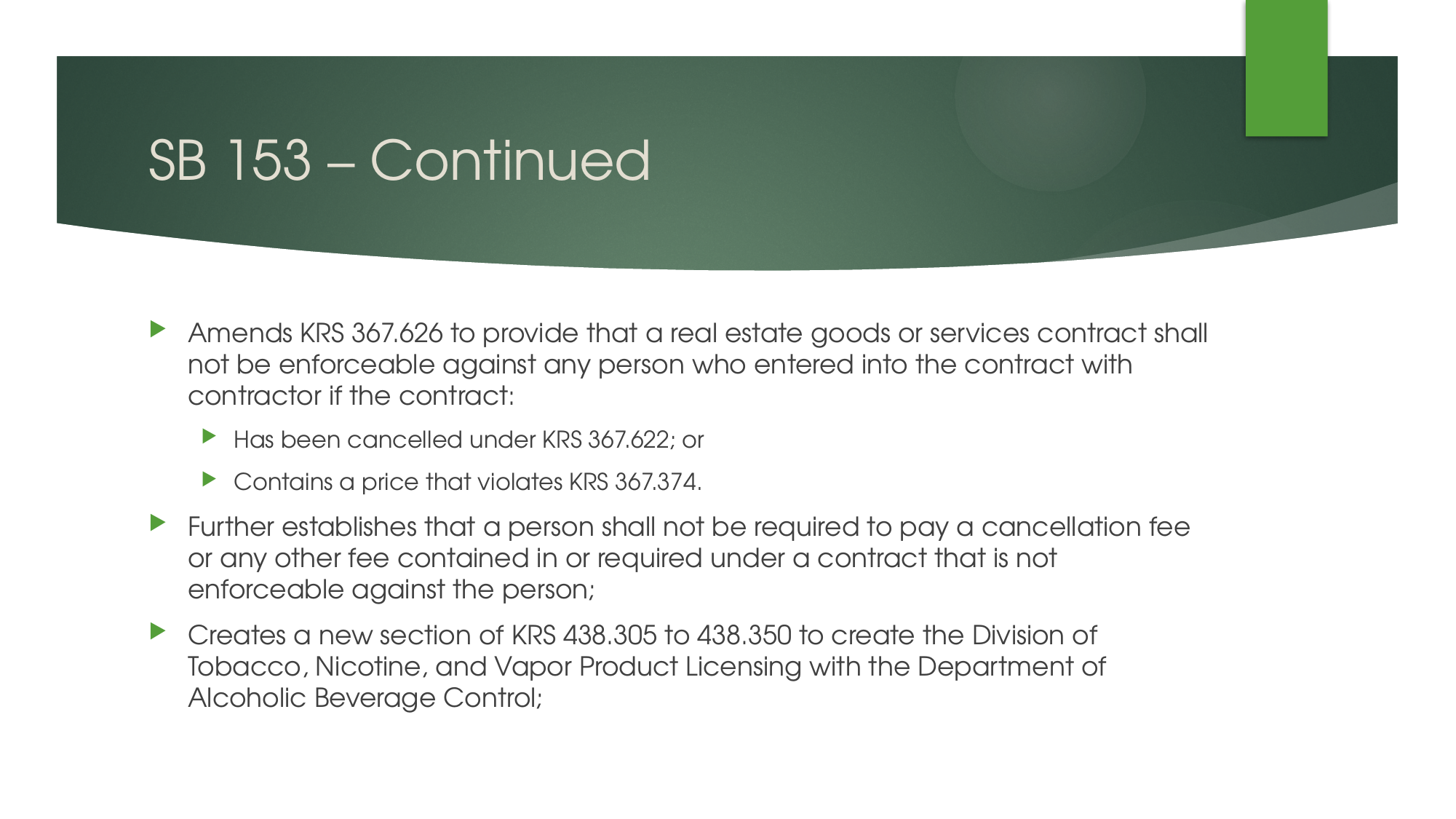

# SB 153 – Continued
Amends KRS 367.626 to provide that a real estate goods or services contract shall not be enforceable against any person who entered into the contract with contractor if the contract:
Has been cancelled under KRS 367.622; or
Contains a price that violates KRS 367.374.
Further establishes that a person shall not be required to pay a cancellation fee or any other fee contained in or required under a contract that is not enforceable against the person;
Creates a new section of KRS 438.305 to 438.350 to create the Division of Tobacco, Nicotine, and Vapor Product Licensing with the Department of Alcoholic Beverage Control;